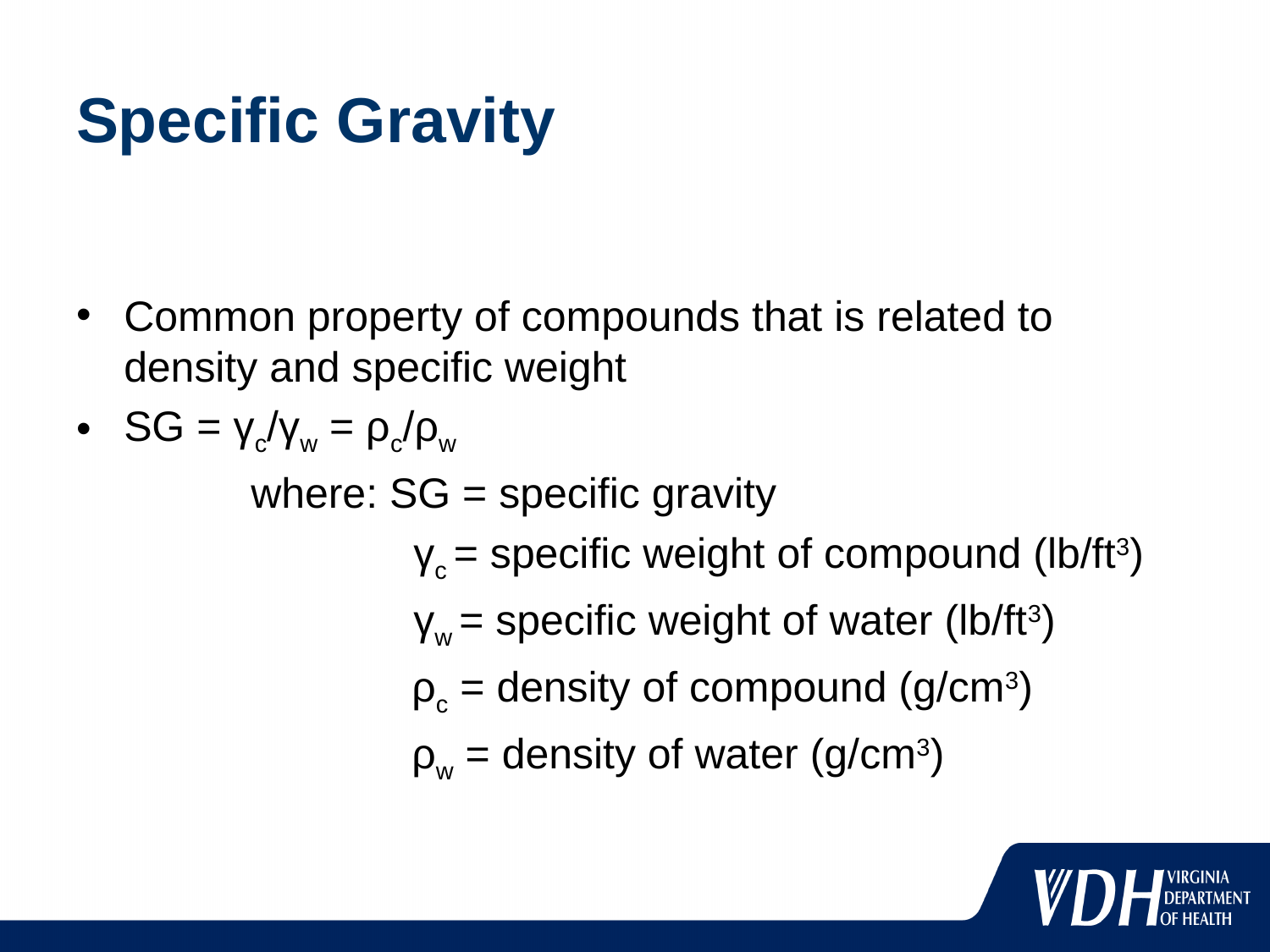

# Specific Gravity
Common property of compounds that is related to density and specific weight
SG = γc/γw = ρc/ρw
		where: SG = specific gravity
			   γc = specific weight of compound (lb/ft3)
			   γw = specific weight of water (lb/ft3)
			     ρc = density of compound (g/cm3)
			     ρw = density of water (g/cm3)